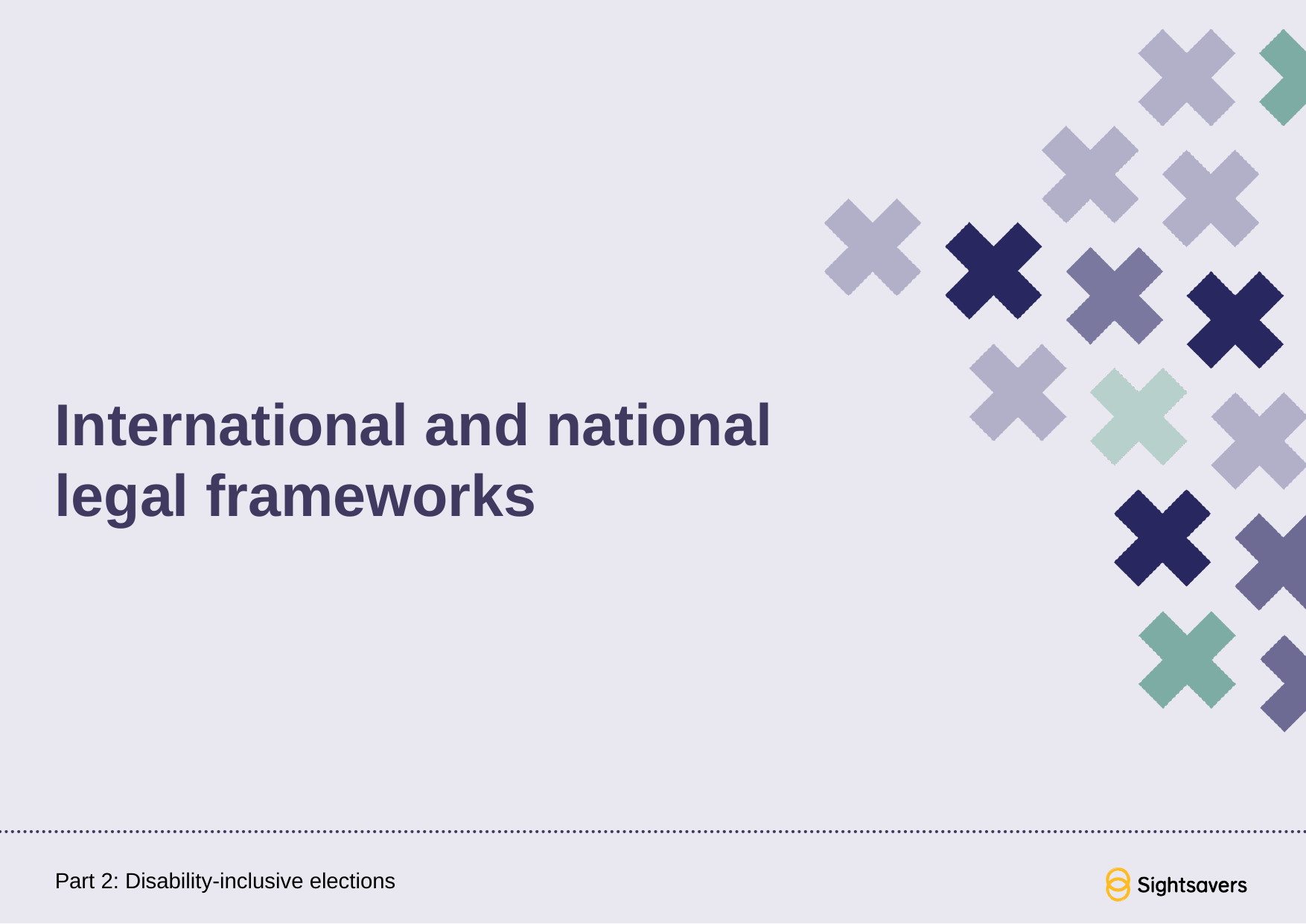

# International and national legal frameworks
Part 2: Disability-inclusive elections